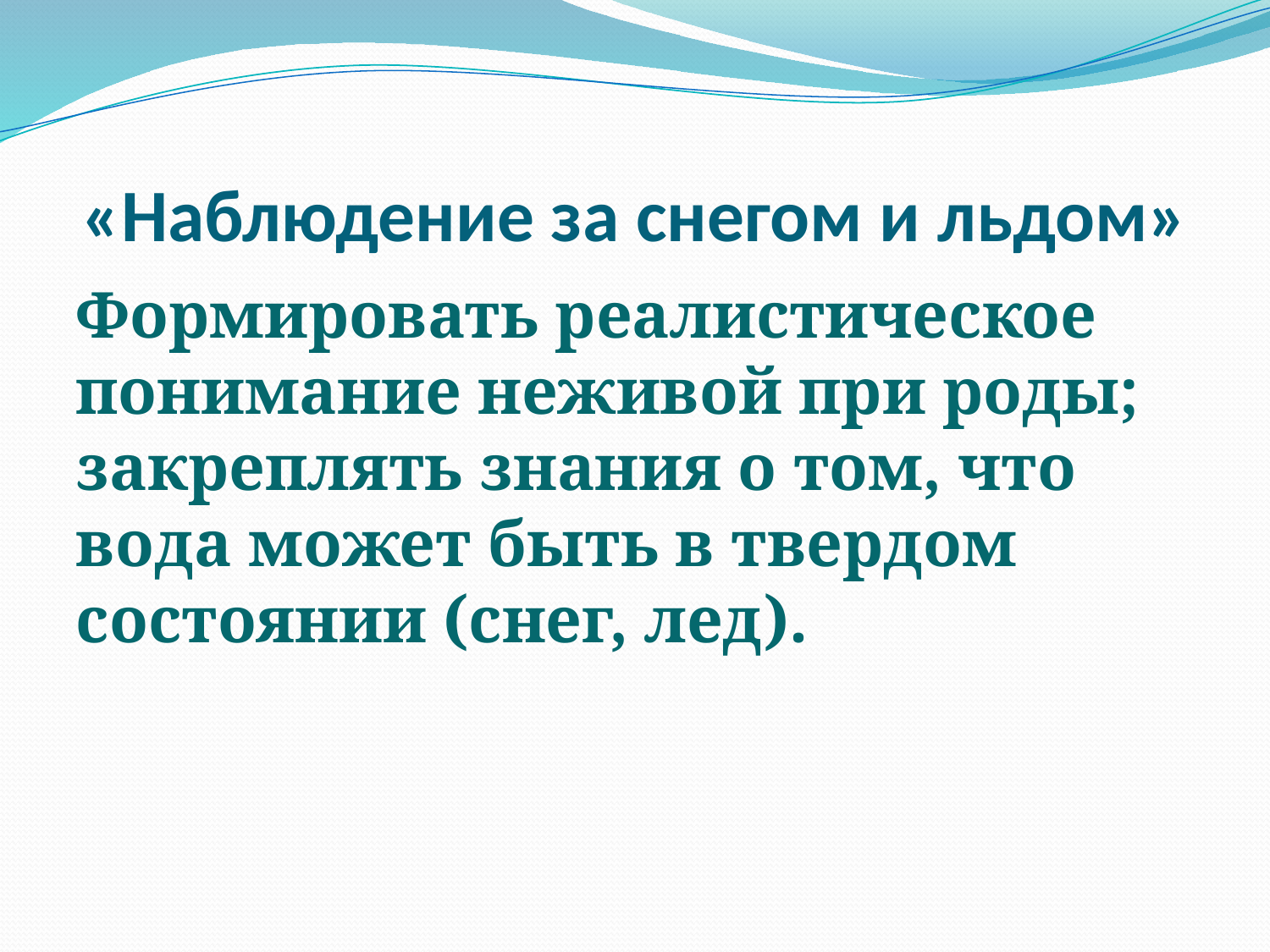

# «Наблюдение за снегом и льдом»
Формировать реалистическое понимание неживой при роды; закреплять знания о том, что вода может быть в твердом состоянии (снег, лед).